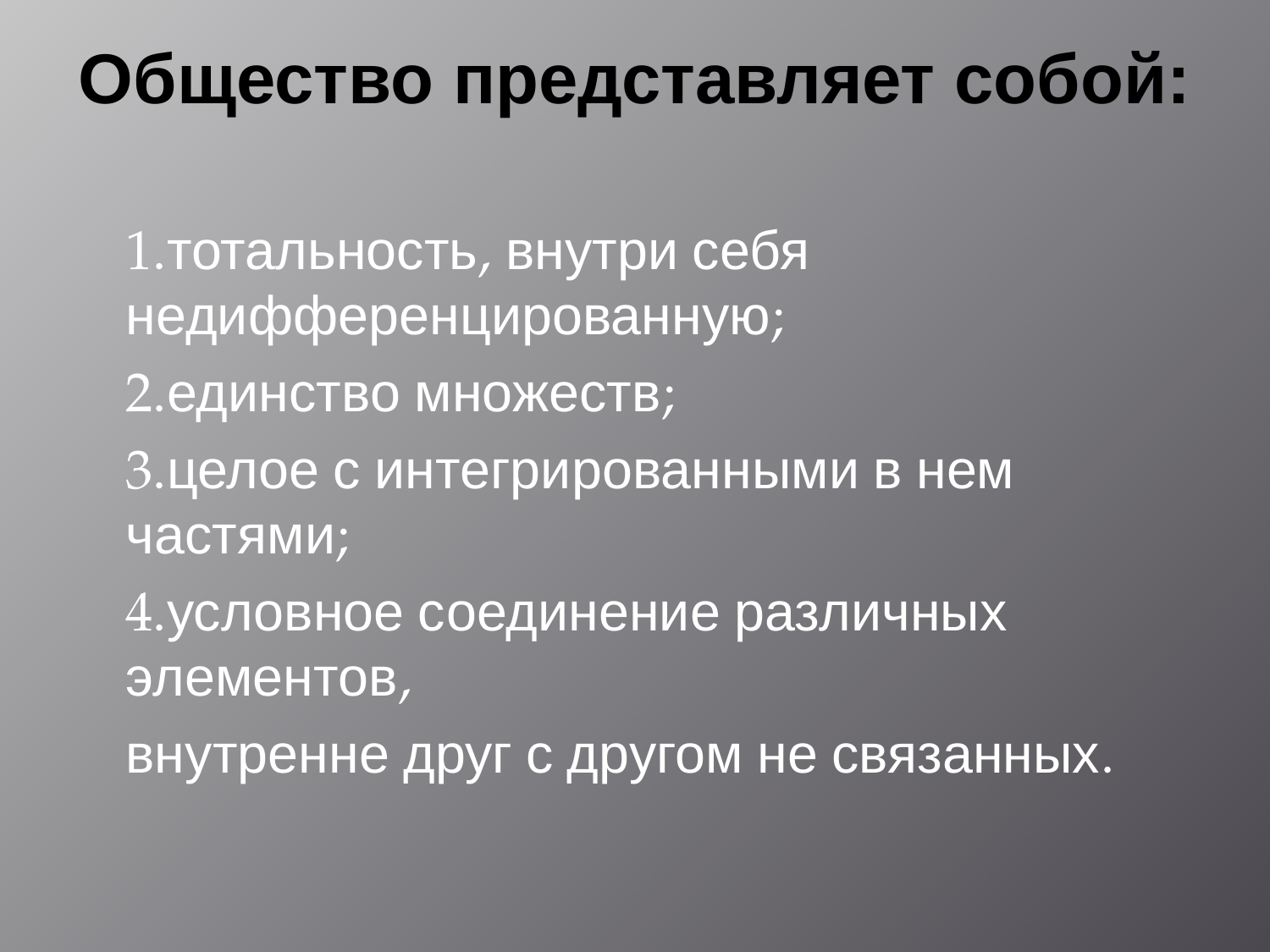

# Общество представляет собой:
    1.тотальность, внутри себя   недифференцированную;
    2.единство множеств;
    3.целое с интегрированными в нем частями;
    4.условное соединение различных элементов,
    внутренне друг с другом не связанных.